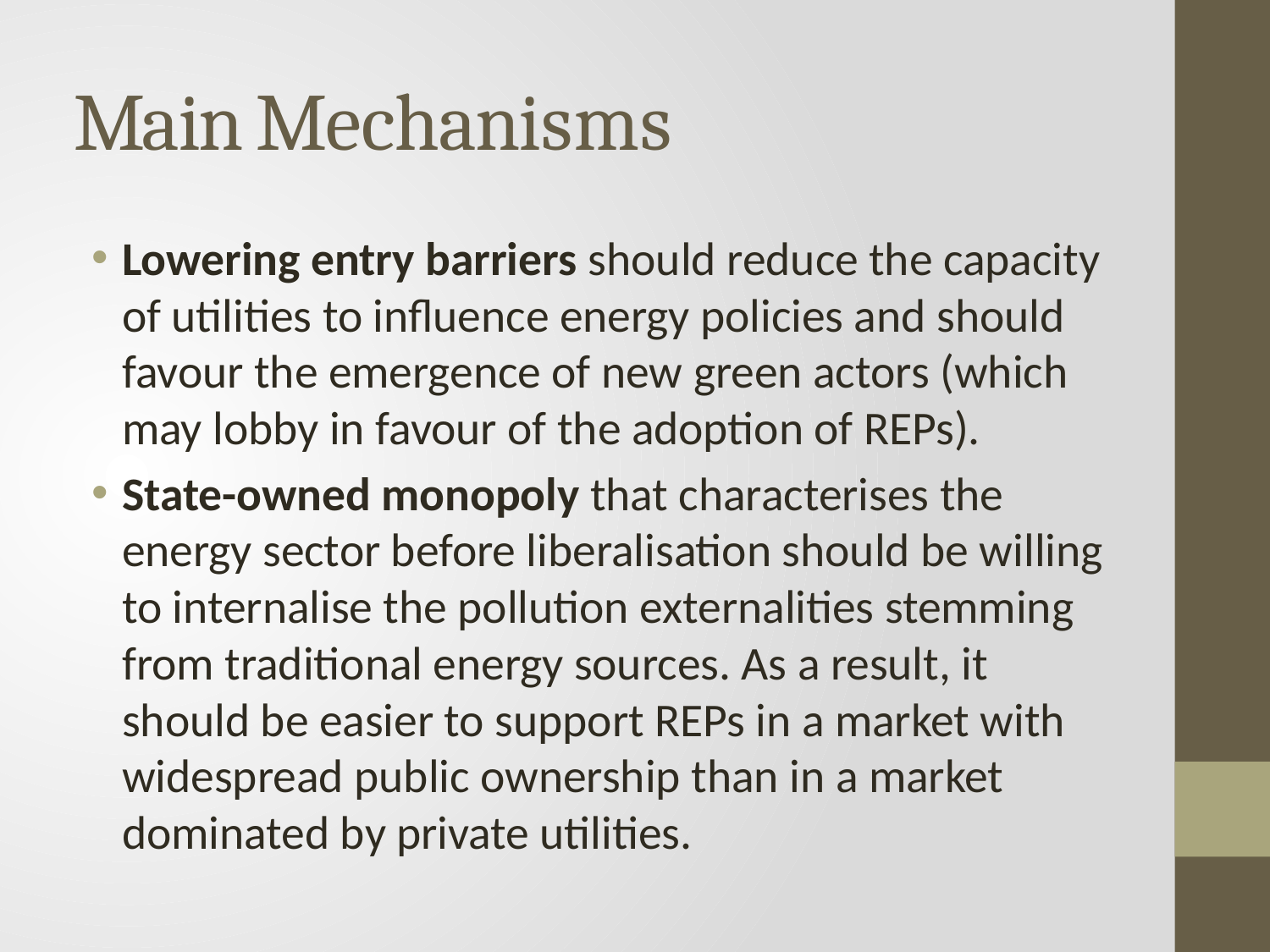

# Main Mechanisms
Lowering entry barriers should reduce the capacity of utilities to influence energy policies and should favour the emergence of new green actors (which may lobby in favour of the adoption of REPs).
State-owned monopoly that characterises the energy sector before liberalisation should be willing to internalise the pollution externalities stemming from traditional energy sources. As a result, it should be easier to support REPs in a market with widespread public ownership than in a market dominated by private utilities.